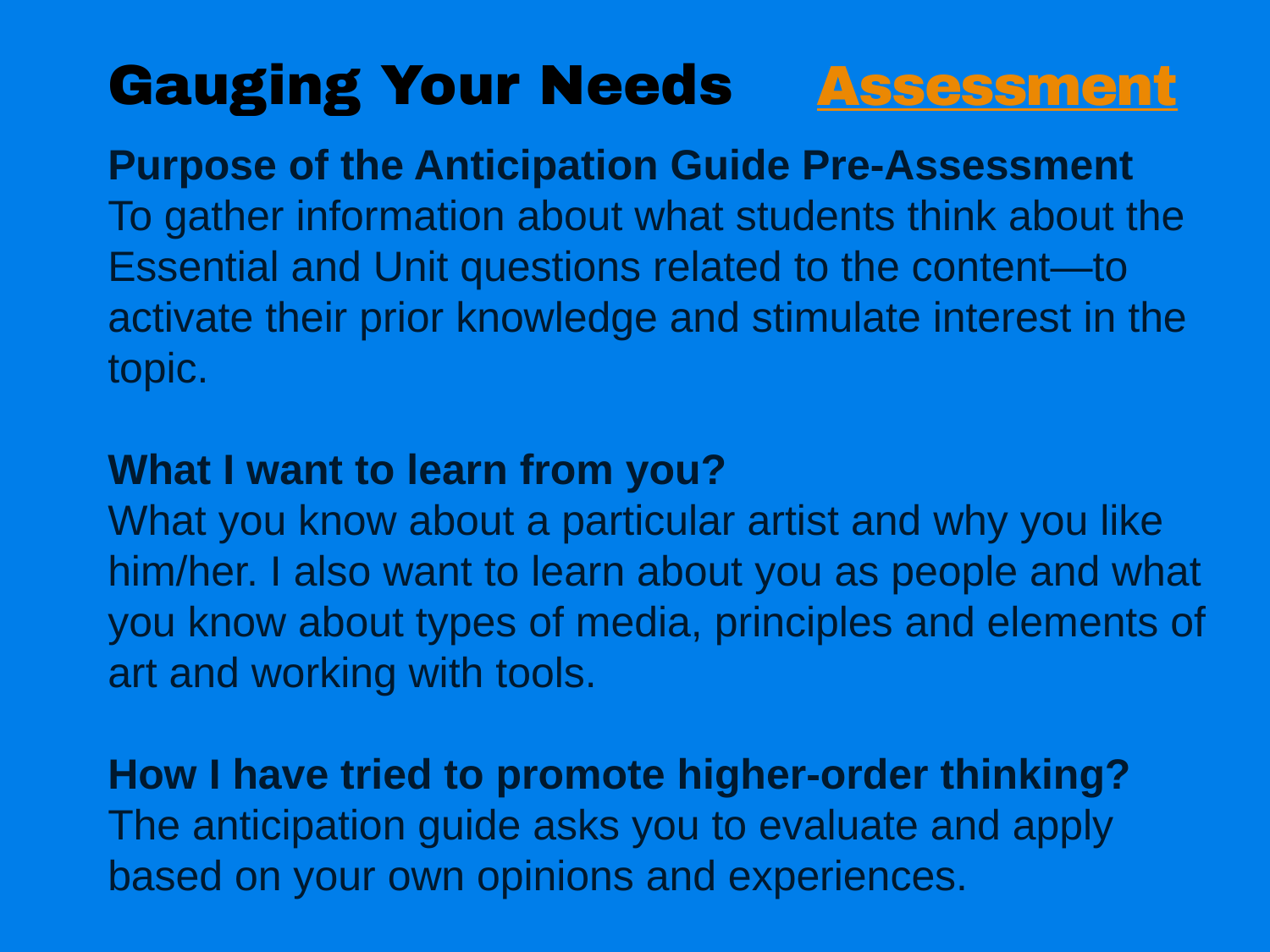

Gauging Your Needs
# Assessment
Purpose of the Anticipation Guide Pre-Assessment
To gather information about what students think about the Essential and Unit questions related to the content—to activate their prior knowledge and stimulate interest in the topic.

What I want to learn from you?
What you know about a particular artist and why you like him/her. I also want to learn about you as people and what you know about types of media, principles and elements of art and working with tools.

How I have tried to promote higher-order thinking?
The anticipation guide asks you to evaluate and apply based on your own opinions and experiences.